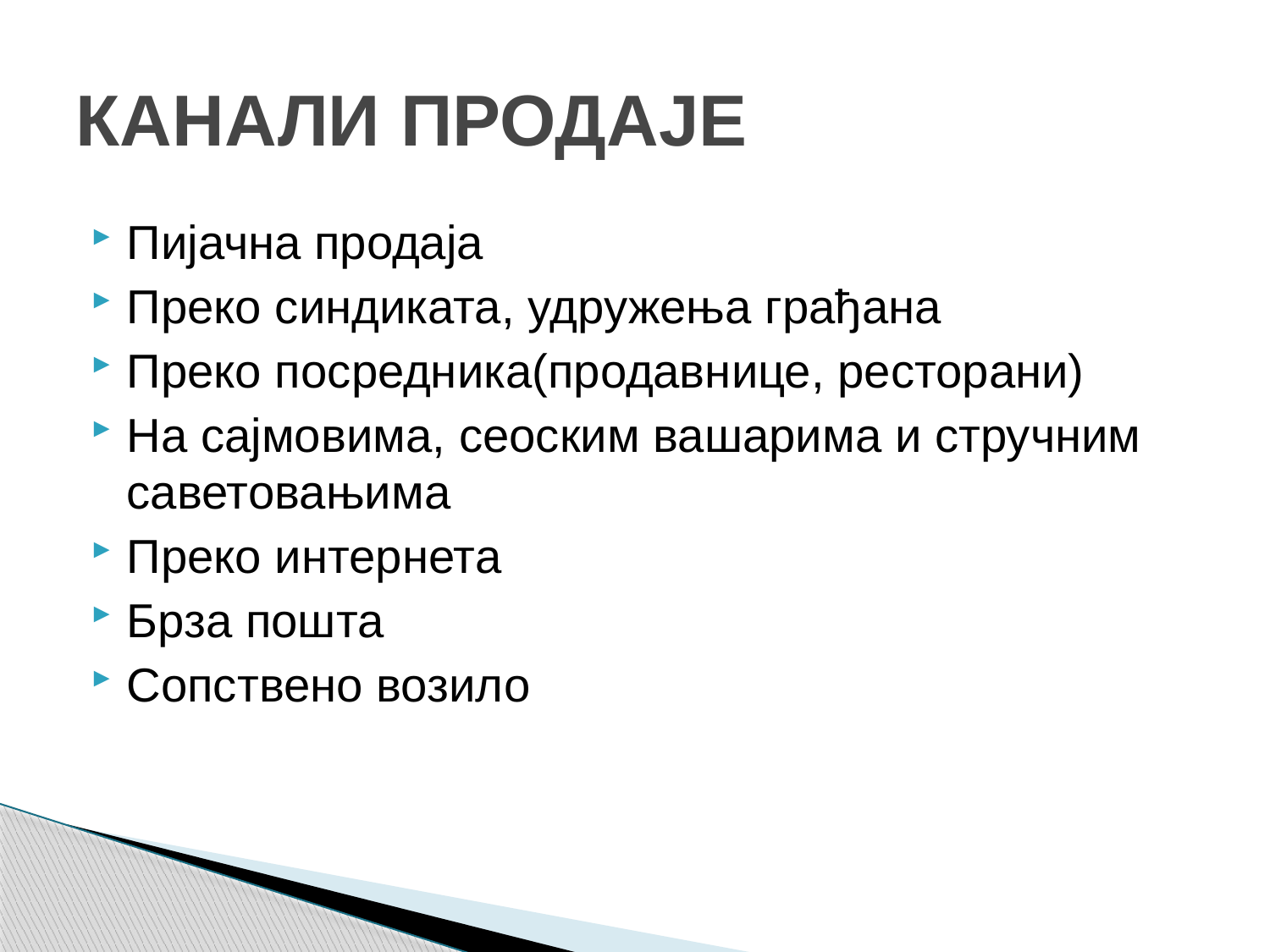

# КАНАЛИ ПРОДАЈЕ
Пијачна продаја
Преко синдиката, удружења грађана
Преко посредника(продавнице, ресторани)
На сајмовима, сеоским вашарима и стручним саветовањима
Преко интернета
Брза пошта
Сопствено возило